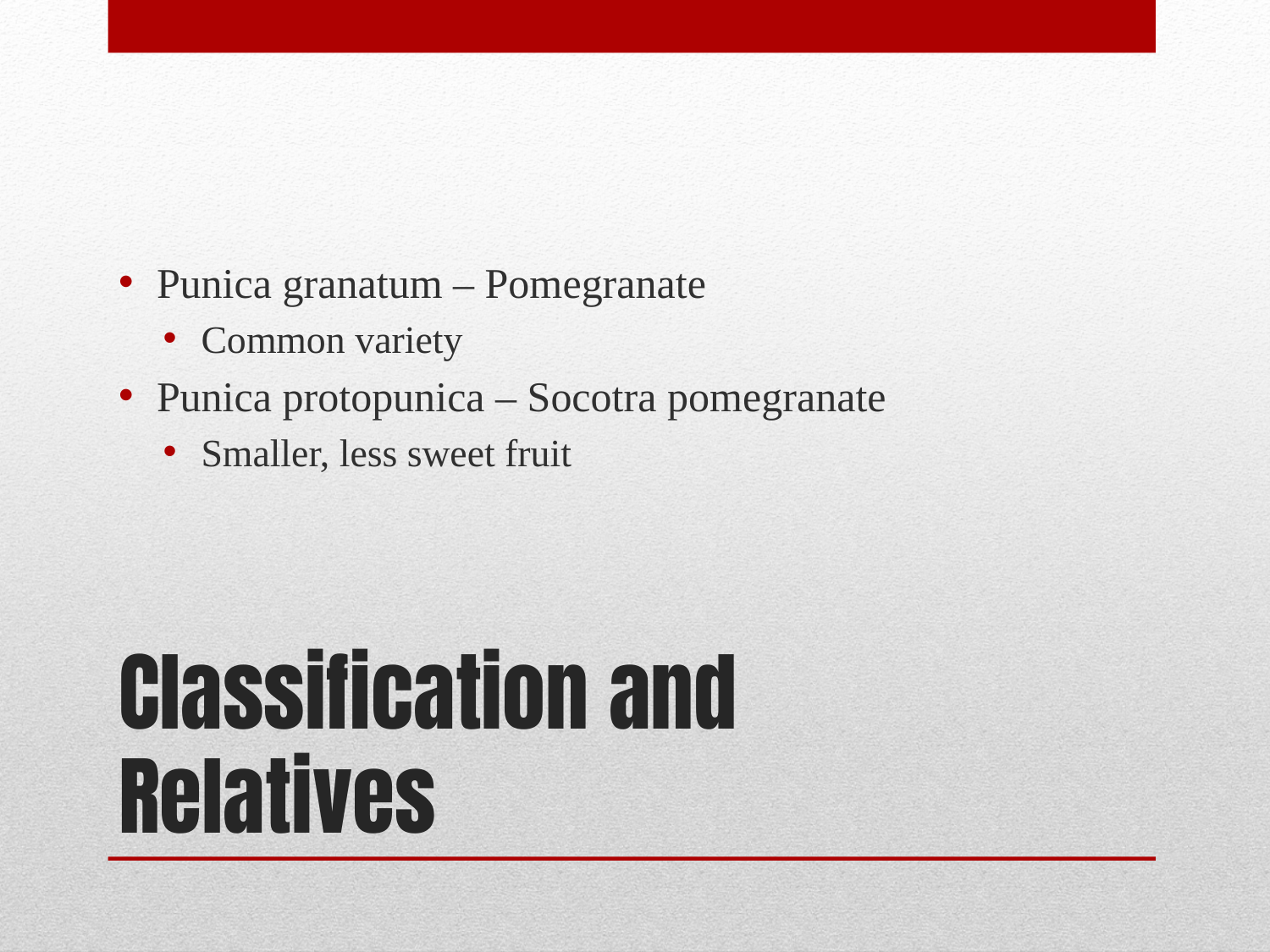

Punica granatum – Pomegranate
Common variety
Punica protopunica – Socotra pomegranate
Smaller, less sweet fruit
# Classification and Relatives